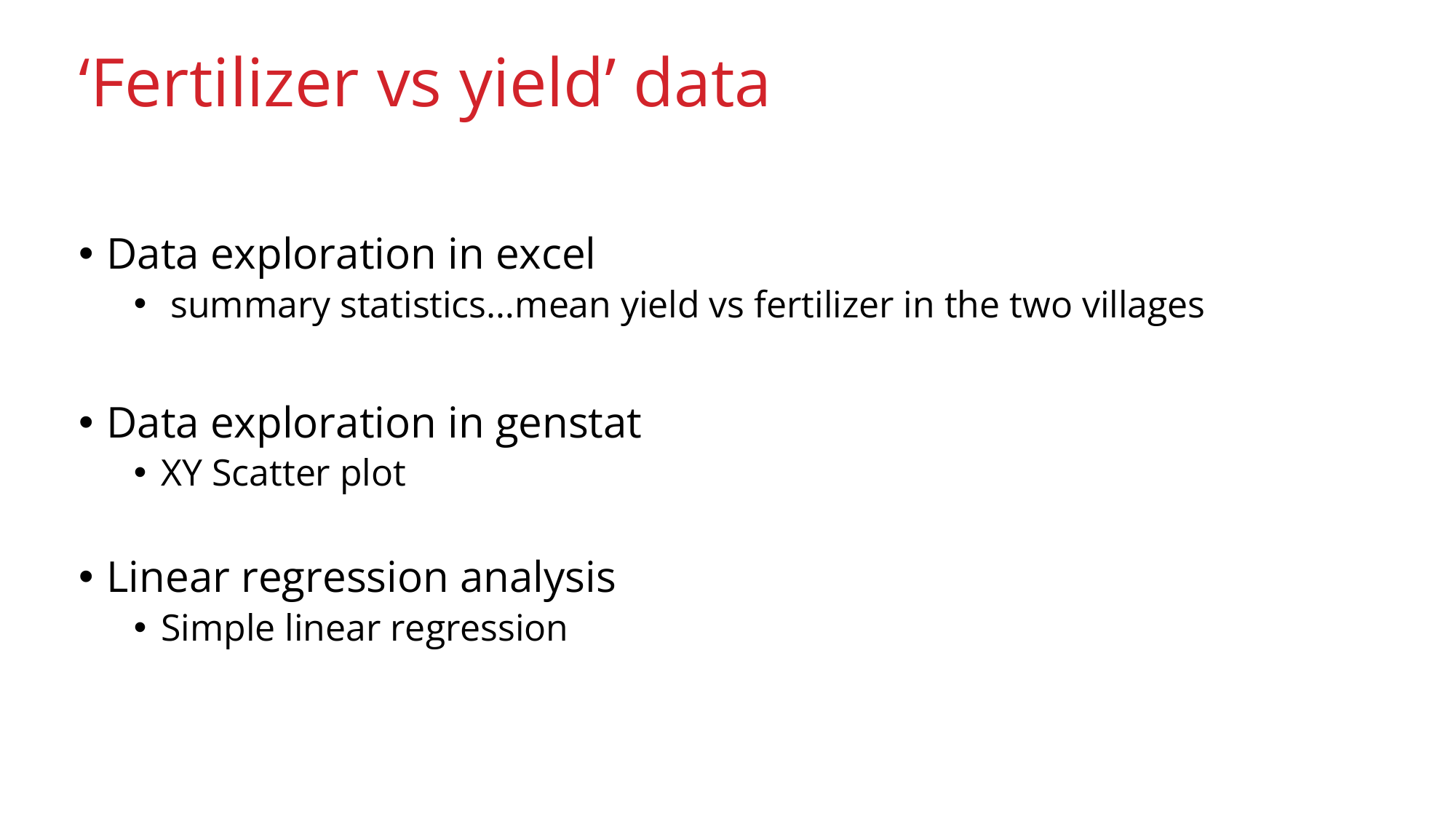

# ‘Fertilizer vs yield’ data
Data exploration in excel
 summary statistics…mean yield vs fertilizer in the two villages

Data exploration in genstat
XY Scatter plot

Linear regression analysis
Simple linear regression